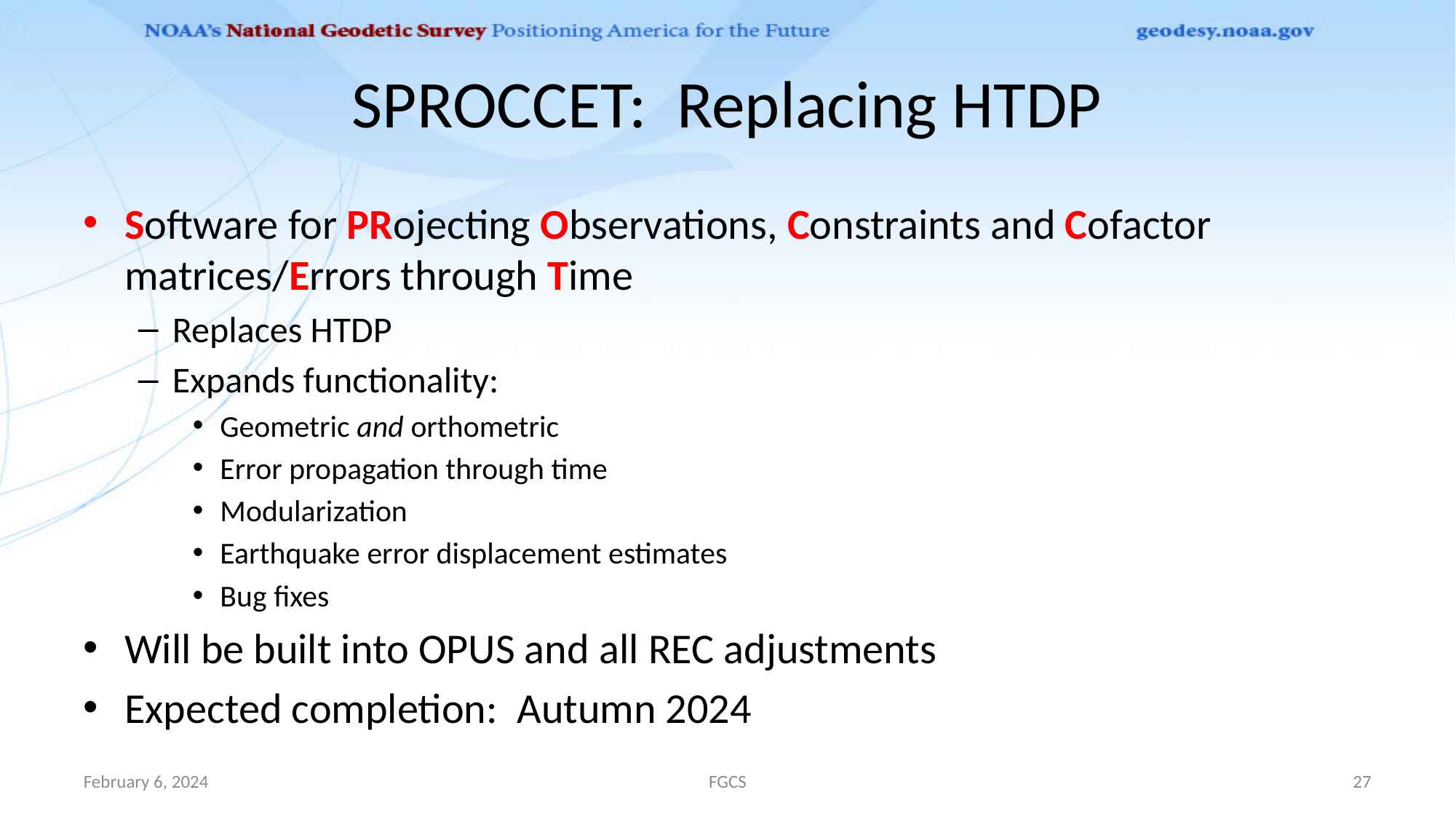

# SPROCCET:  Replacing HTDP
Software for PRojecting Observations, Constraints and Cofactor matrices/Errors through Time
Replaces HTDP
Expands functionality:
Geometric and orthometric
Error propagation through time
Modularization
Earthquake error displacement estimates
Bug fixes
Will be built into OPUS and all REC adjustments
Expected completion:  Autumn 2024
February 6, 2024
FGCS
27